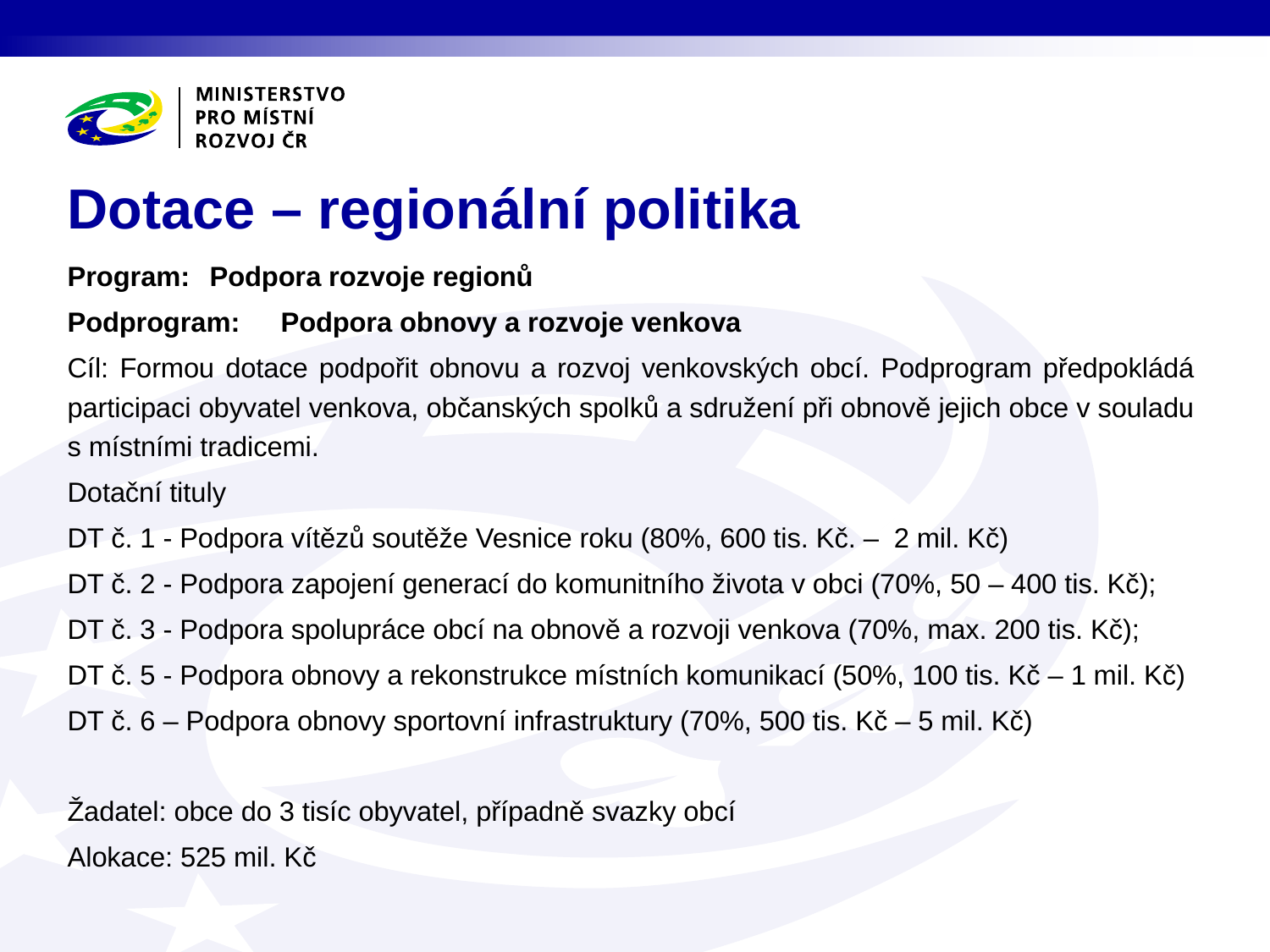

# Dotace – regionální politika
Program: 		Podpora rozvoje regionů
Podprogram: 	Podpora obnovy a rozvoje venkova
Cíl: Formou dotace podpořit obnovu a rozvoj venkovských obcí. Podprogram předpokládá participaci obyvatel venkova, občanských spolků a sdružení při obnově jejich obce v souladu s místními tradicemi.
Dotační tituly
DT č. 1 - Podpora vítězů soutěže Vesnice roku (80%, 600 tis. Kč. –  2 mil. Kč)
DT č. 2 - Podpora zapojení generací do komunitního života v obci (70%, 50 – 400 tis. Kč);
DT č. 3 - Podpora spolupráce obcí na obnově a rozvoji venkova (70%, max. 200 tis. Kč);
DT č. 5 - Podpora obnovy a rekonstrukce místních komunikací (50%, 100 tis. Kč – 1 mil. Kč)
DT č. 6 – Podpora obnovy sportovní infrastruktury (70%, 500 tis. Kč – 5 mil. Kč)

Žadatel: obce do 3 tisíc obyvatel, případně svazky obcí
Alokace: 525 mil. Kč